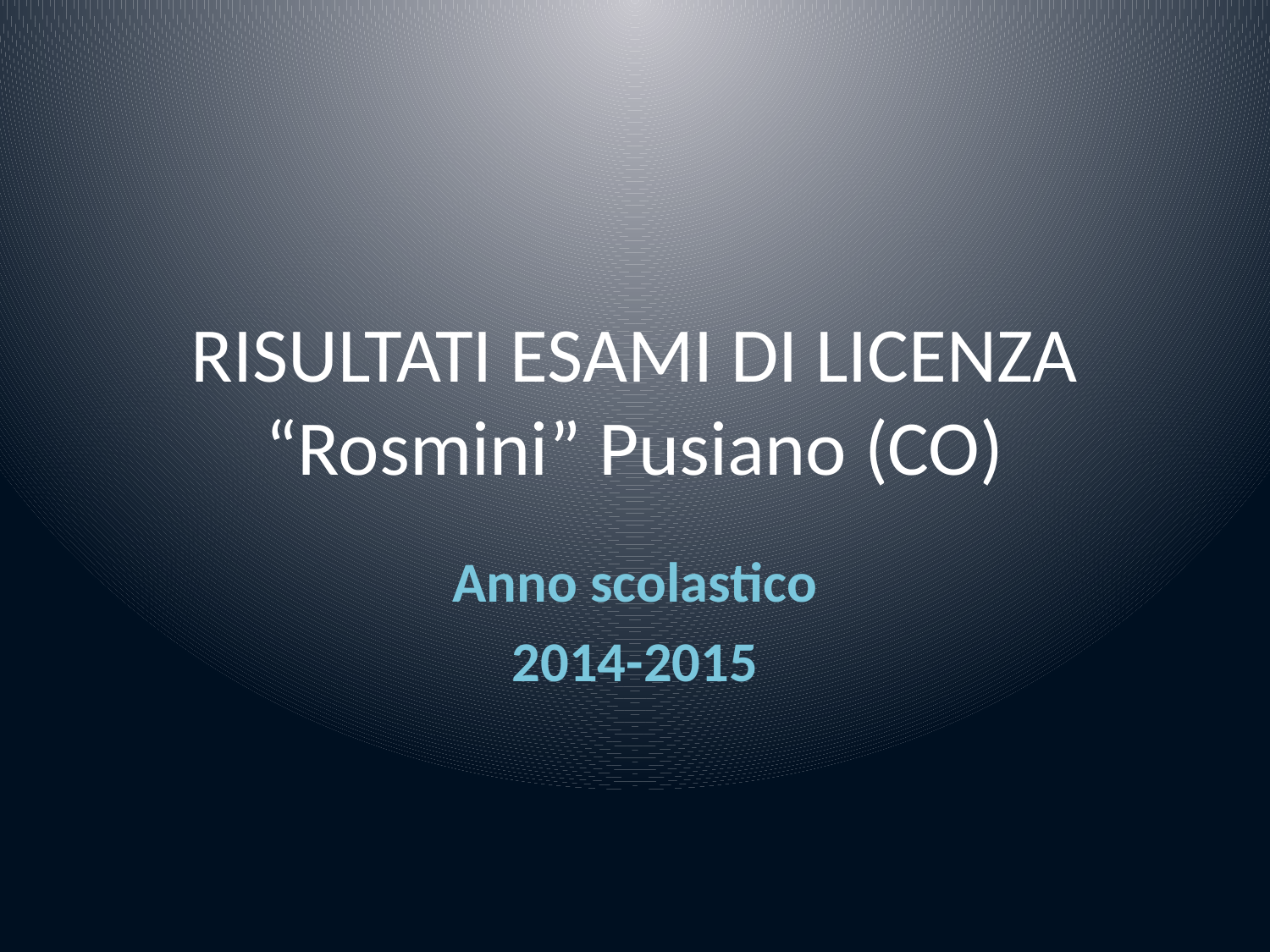

# RISULTATI ESAMI DI LICENZA “Rosmini” Pusiano (CO)
Anno scolastico
2014-2015